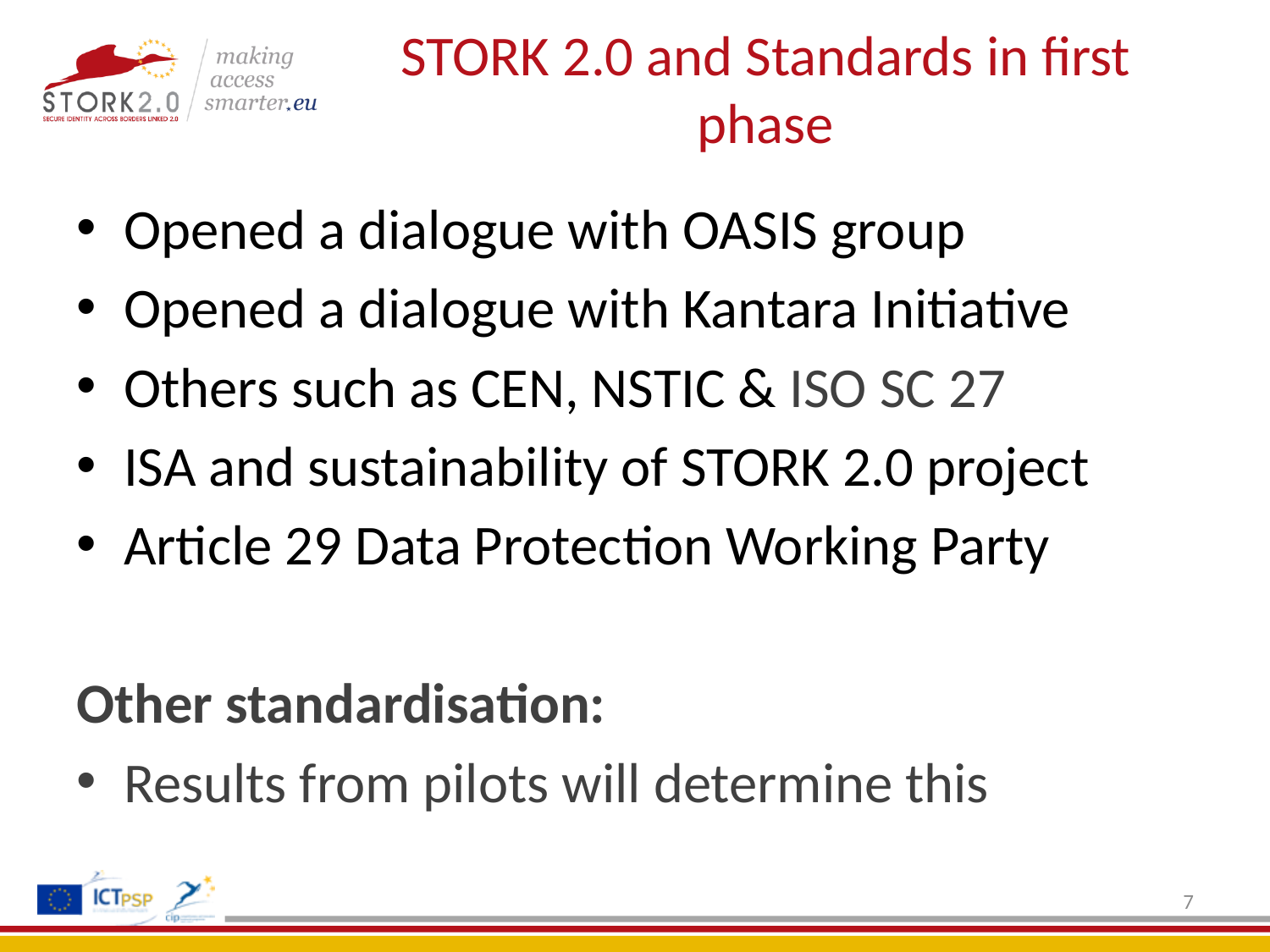

# STORK 2.0 and Standards in first phase
Opened a dialogue with OASIS group
Opened a dialogue with Kantara Initiative
Others such as CEN, NSTIC & ISO SC 27
ISA and sustainability of STORK 2.0 project
Article 29 Data Protection Working Party

Other standardisation:
Results from pilots will determine this

7